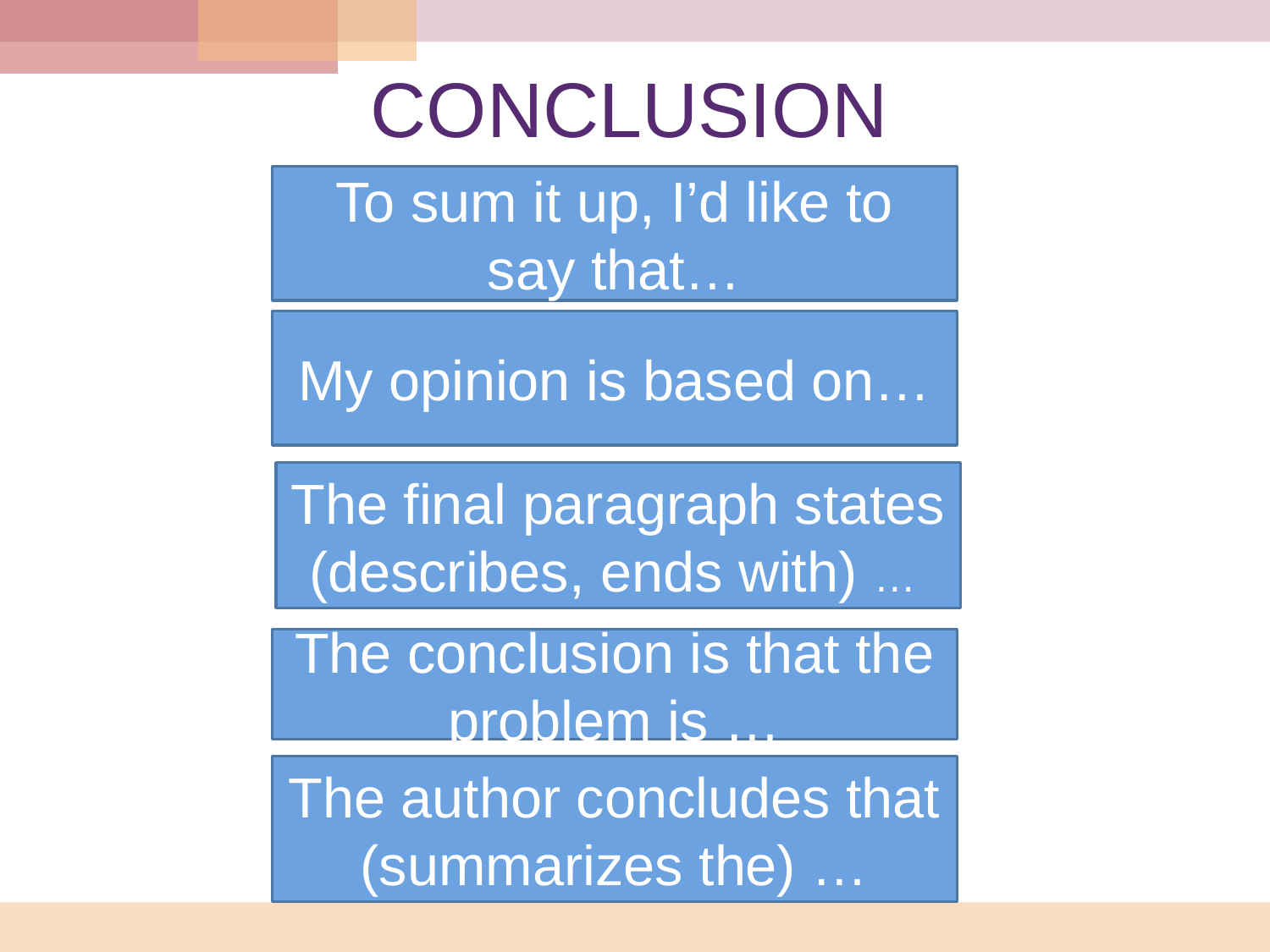

# CONCLUSION
To sum it up, I’d like to say that…
My opinion is based on…
The final paragraph states (describes, ends with) …
The conclusion is that the problem is …
The author concludes that (summarizes the) …